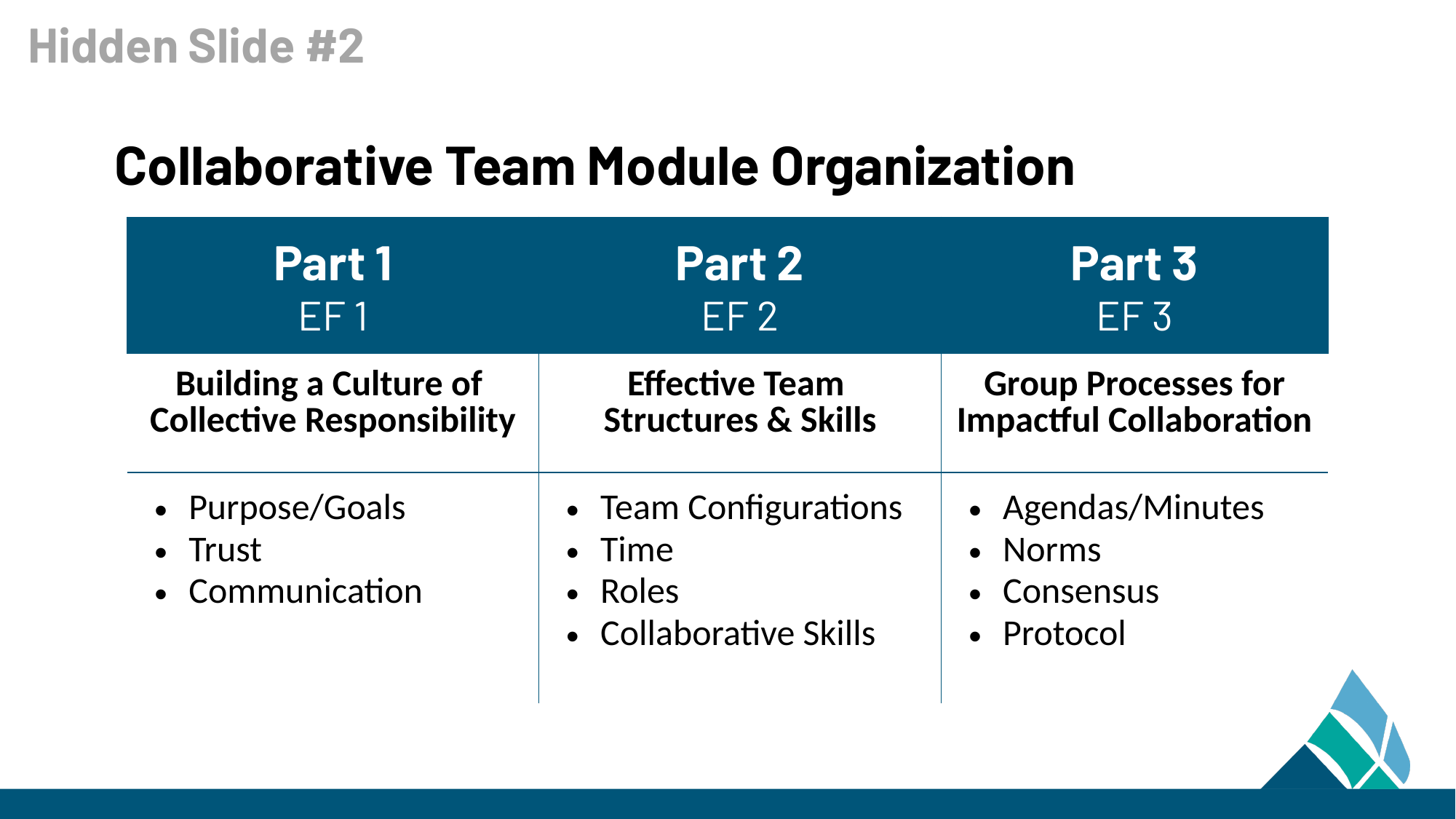

Hidden Slide #2
Collaborative Team Module Organization
| Part 1 EF 1 | Part 2 EF 2 | Part 3 EF 3 |
| --- | --- | --- |
| Building a Culture of Collective Responsibility | Effective Team Structures & Skills | Group Processes for Impactful Collaboration |
| Purpose/Goals Trust Communication | Team Configurations Time Roles Collaborative Skills | Agendas/Minutes Norms Consensus Protocol |